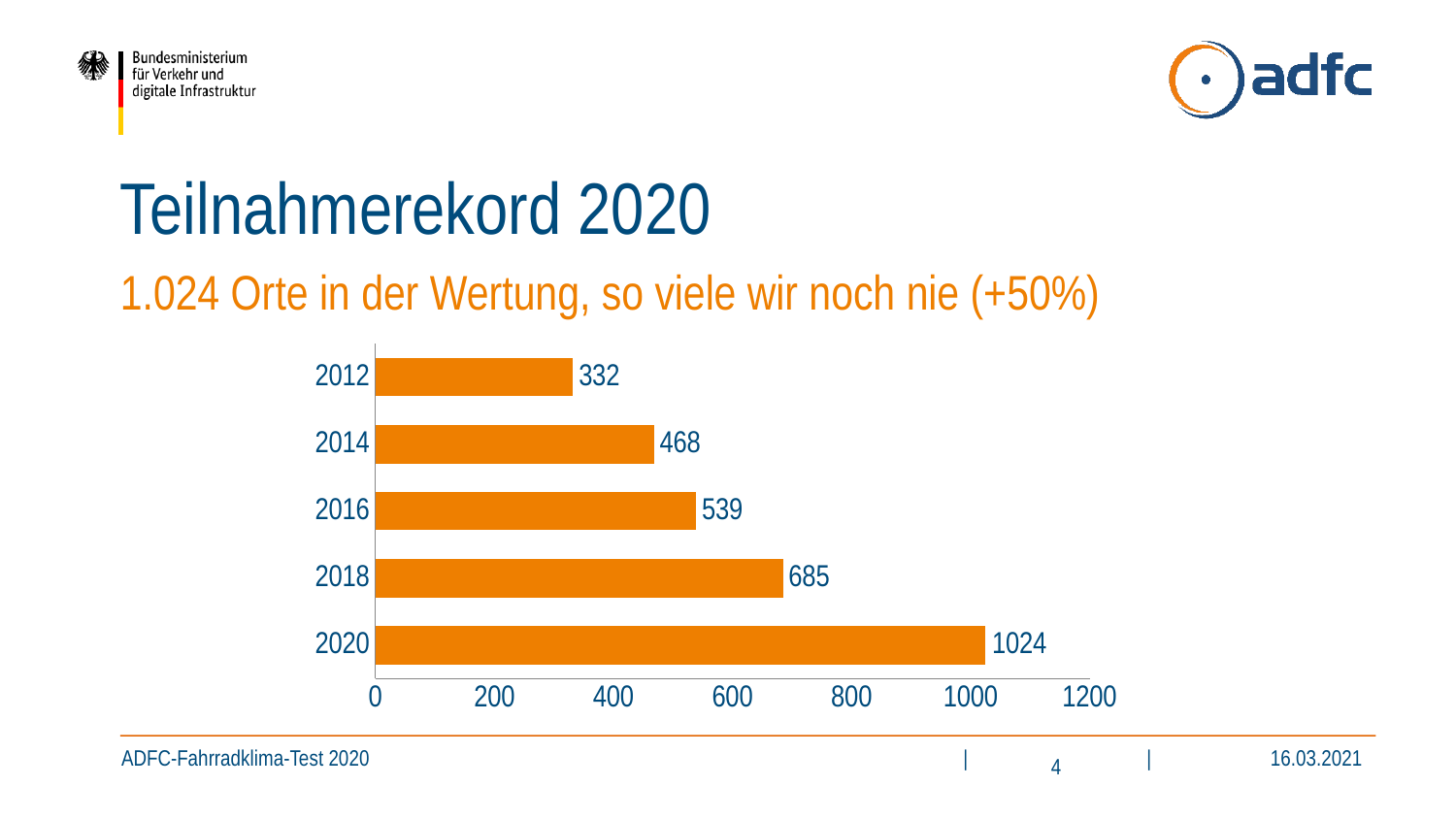

Teilnahmerekord 2020
1.024 Orte in der Wertung, so viele wir noch nie (+50%)

### Chart

| Category | Städte und Gemeinden |
|---|---|
| 2020 | 1024.0 |
| 2018 | 685.0 |
| 2016 | 539.0 |
| 2014 | 468.0 |
| 2012 | 332.0 |